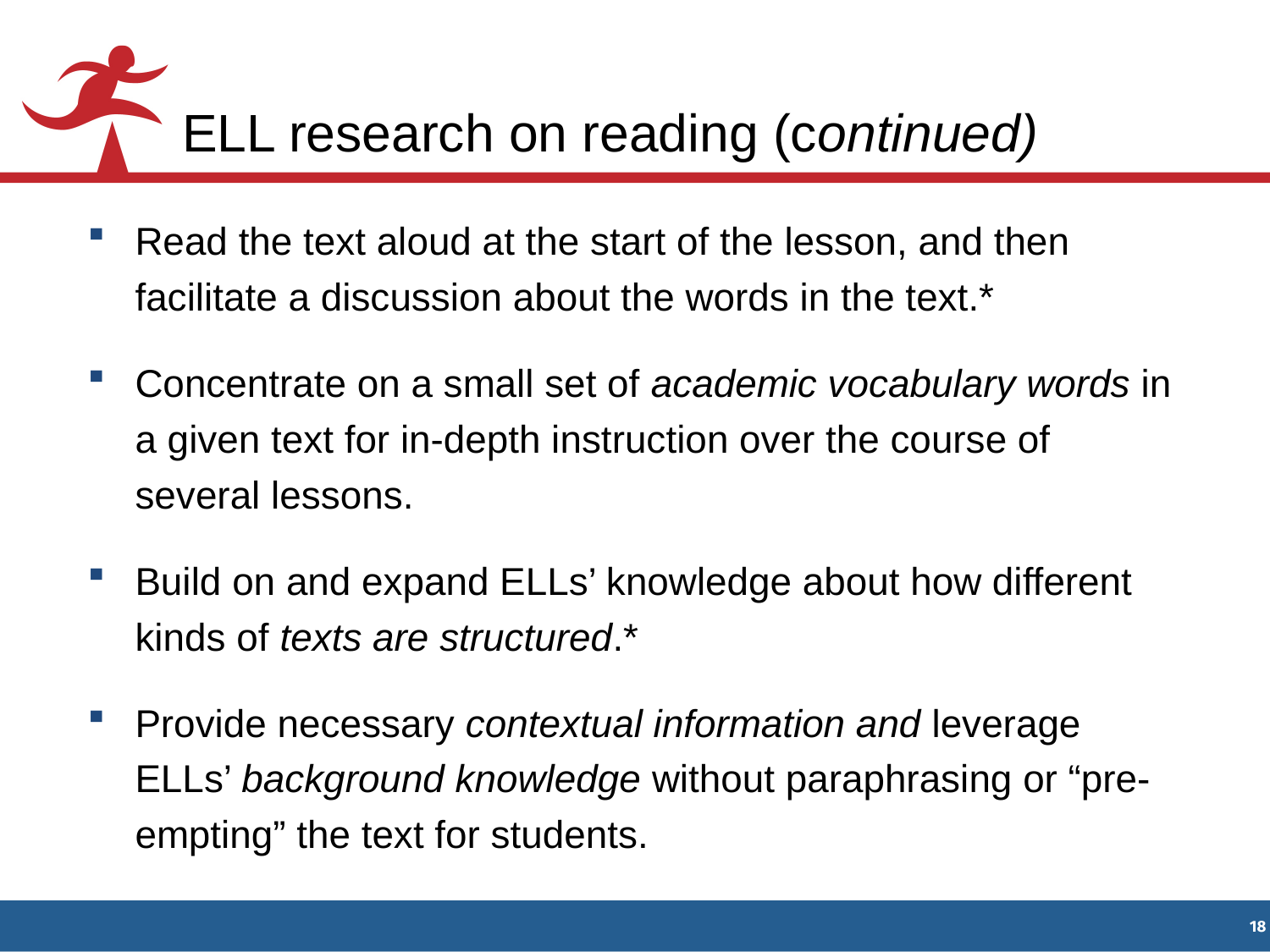

# ELL research on reading (continued)
Read the text aloud at the start of the lesson, and then facilitate a discussion about the words in the text.*
Concentrate on a small set of academic vocabulary words in a given text for in-depth instruction over the course of several lessons.
Build on and expand ELLs’ knowledge about how different kinds of texts are structured.*
Provide necessary contextual information and leverage ELLs’ background knowledge without paraphrasing or “pre-empting” the text for students.